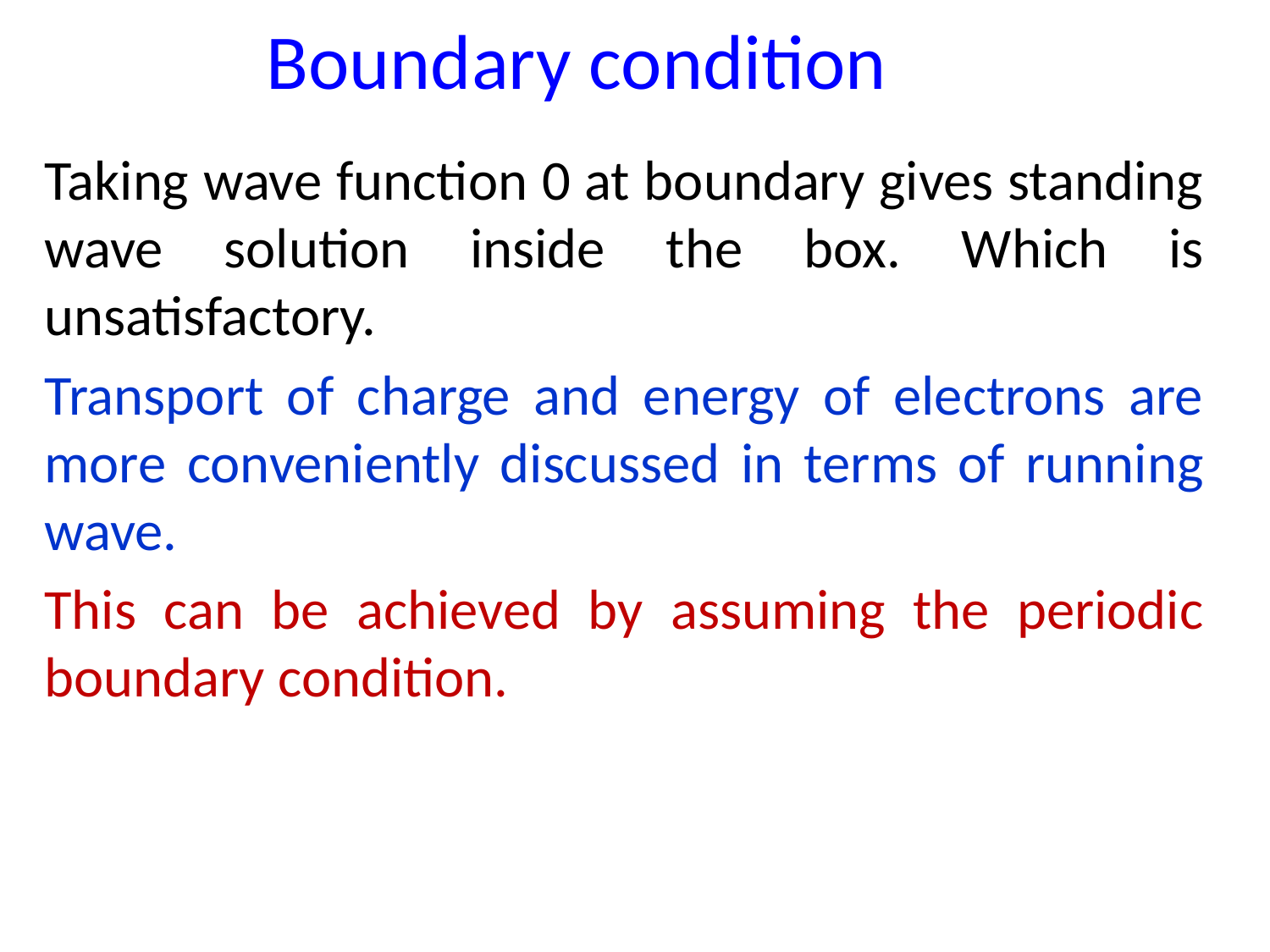

# Boundary condition
Taking wave function 0 at boundary gives standing wave solution inside the box. Which is unsatisfactory.
Transport of charge and energy of electrons are more conveniently discussed in terms of running wave.
This can be achieved by assuming the periodic boundary condition.